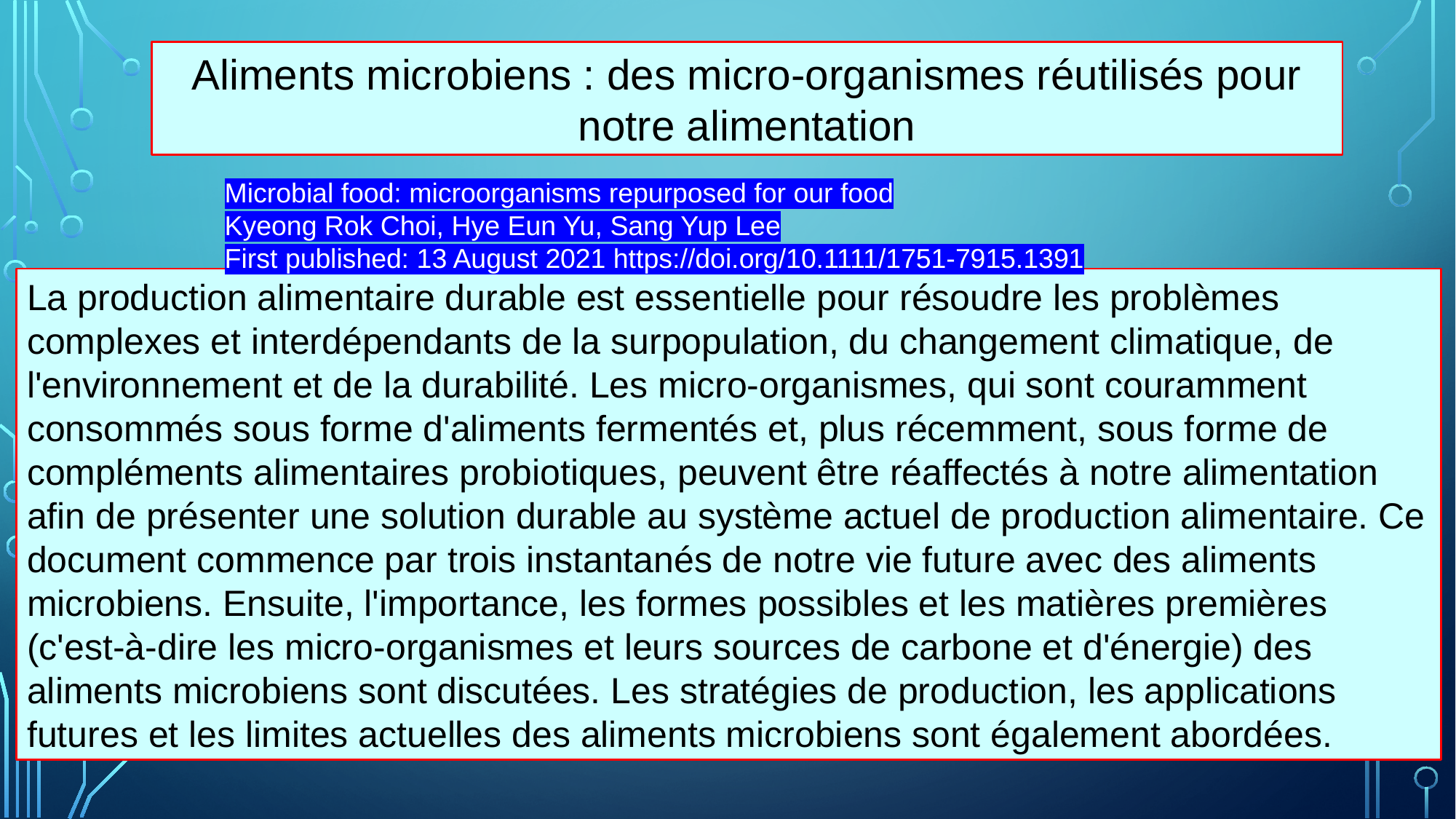

Aliments microbiens : des micro-organismes réutilisés pour notre alimentation
Microbial food: microorganisms repurposed for our food
Kyeong Rok Choi, Hye Eun Yu, Sang Yup Lee
First published: 13 August 2021 https://doi.org/10.1111/1751-7915.1391
La production alimentaire durable est essentielle pour résoudre les problèmes complexes et interdépendants de la surpopulation, du changement climatique, de l'environnement et de la durabilité. Les micro-organismes, qui sont couramment consommés sous forme d'aliments fermentés et, plus récemment, sous forme de compléments alimentaires probiotiques, peuvent être réaffectés à notre alimentation afin de présenter une solution durable au système actuel de production alimentaire. Ce document commence par trois instantanés de notre vie future avec des aliments microbiens. Ensuite, l'importance, les formes possibles et les matières premières (c'est-à-dire les micro-organismes et leurs sources de carbone et d'énergie) des aliments microbiens sont discutées. Les stratégies de production, les applications futures et les limites actuelles des aliments microbiens sont également abordées.